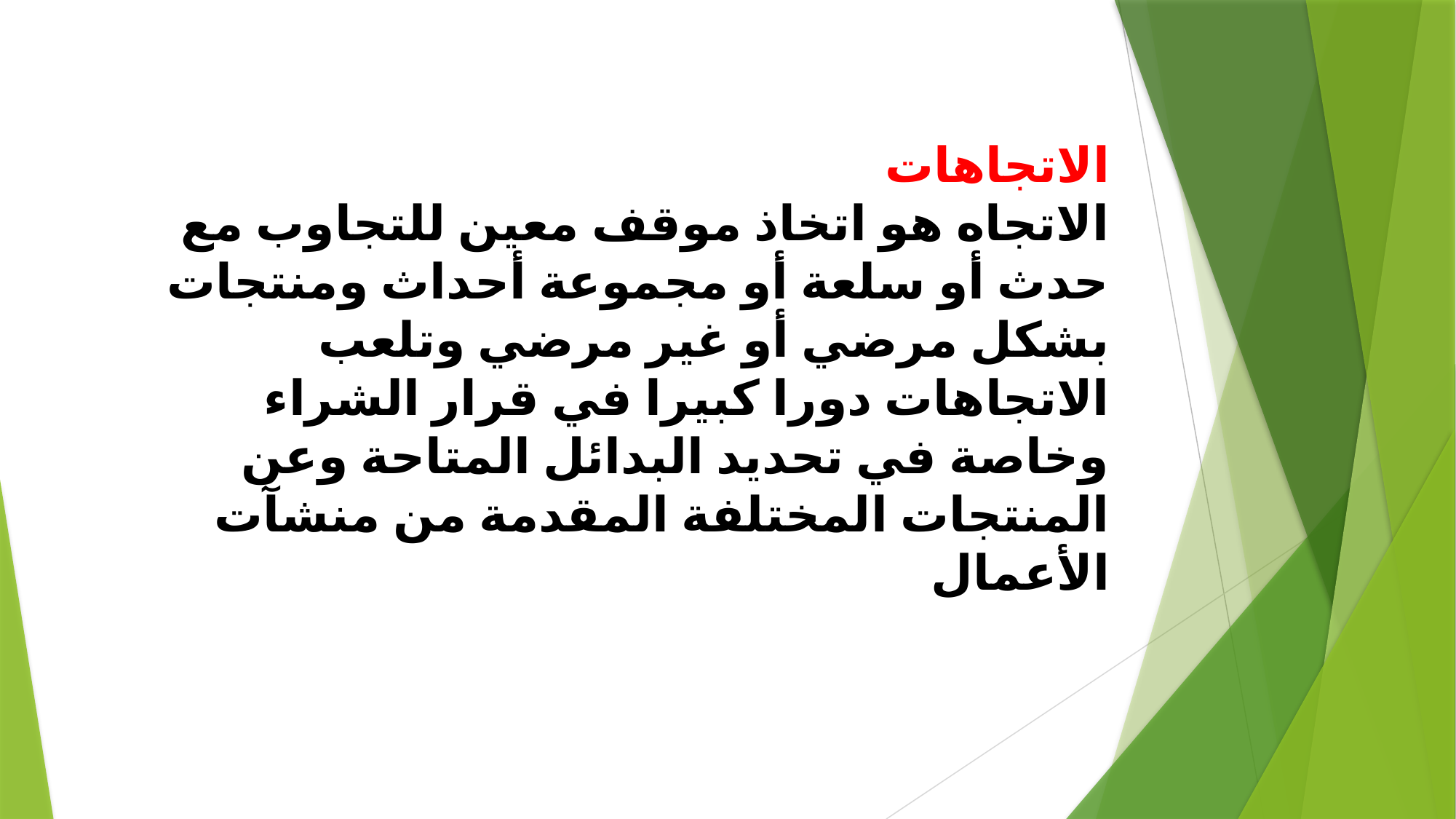

الاتجاهات
الاتجاه هو اتخاذ موقف معين للتجاوب مع حدث أو سلعة أو مجموعة أحداث ومنتجات بشكل مرضي أو غير مرضي وتلعب الاتجاهات دورا كبيرا في قرار الشراء وخاصة في تحديد البدائل المتاحة وعن المنتجات المختلفة المقدمة من منشآت الأعمال